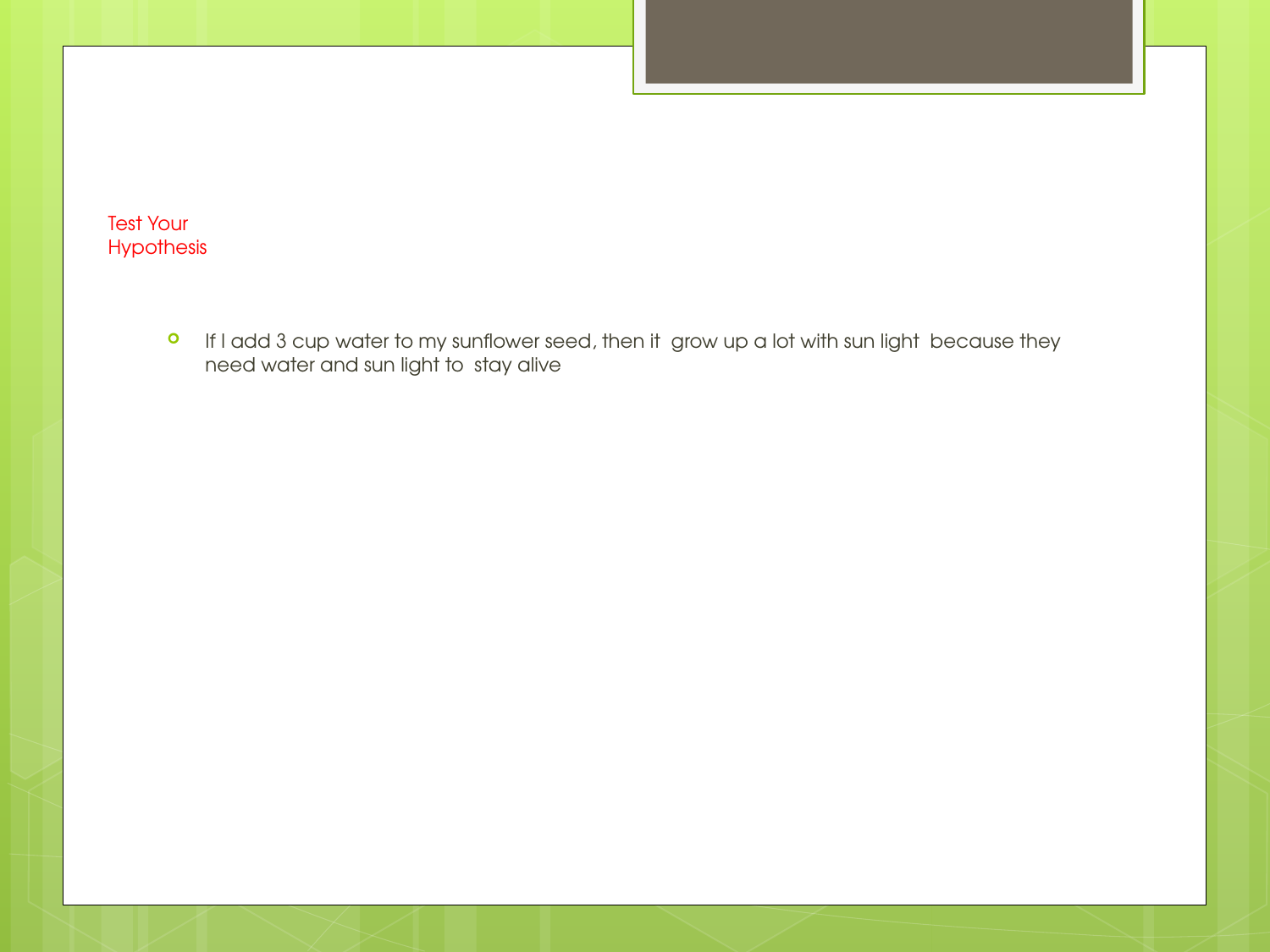

# Test Your Hypothesis
If I add 3 cup water to my sunflower seed, then it  grow up a lot with sun light  because they need water and sun light to  stay alive